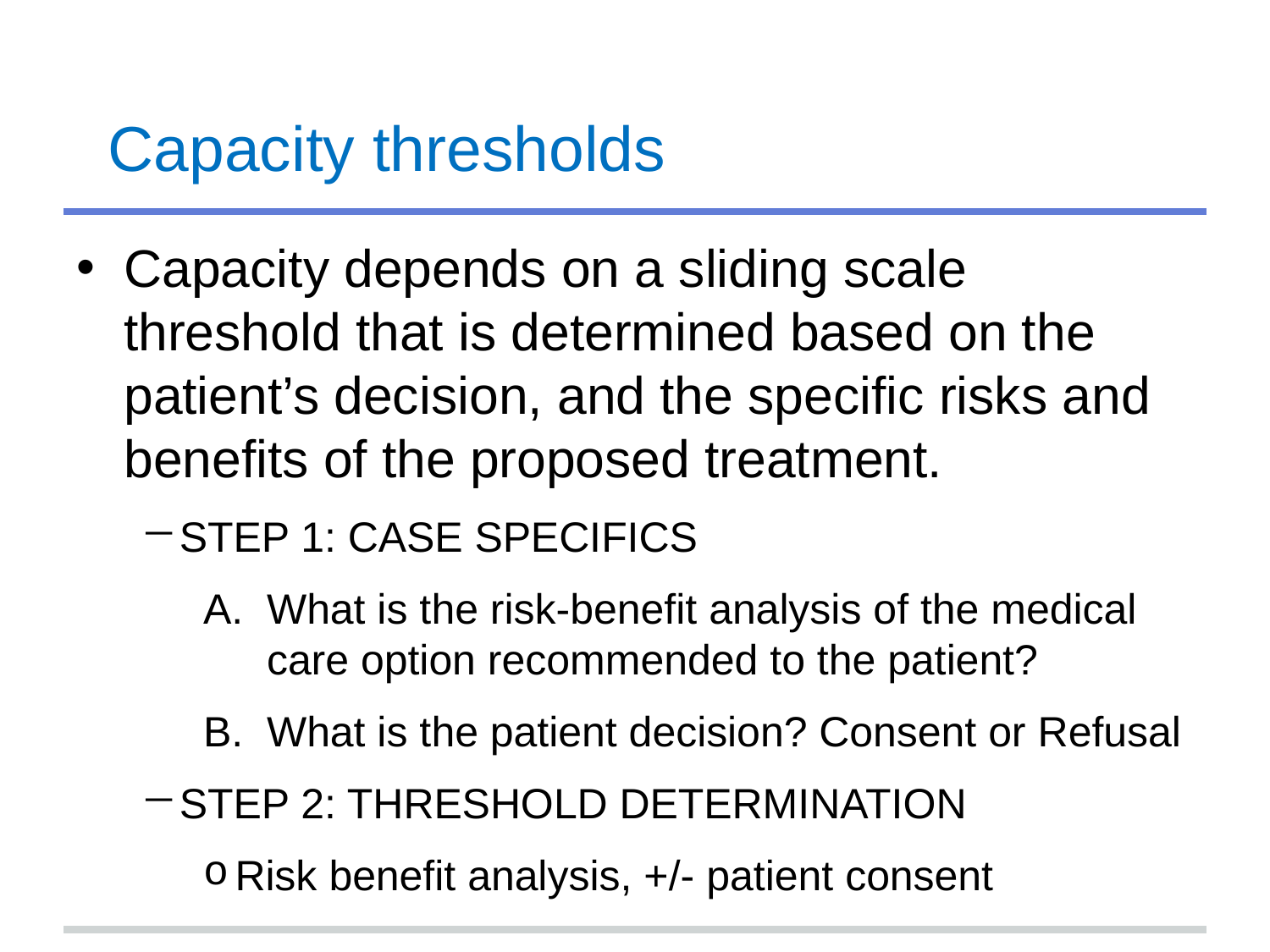

# Capacity thresholds
Capacity depends on a sliding scale threshold that is determined based on the patient’s decision, and the specific risks and benefits of the proposed treatment.
STEP 1: CASE SPECIFICS
What is the risk-benefit analysis of the medical care option recommended to the patient?
What is the patient decision? Consent or Refusal
STEP 2: THRESHOLD DETERMINATION
Risk benefit analysis, +/- patient consent